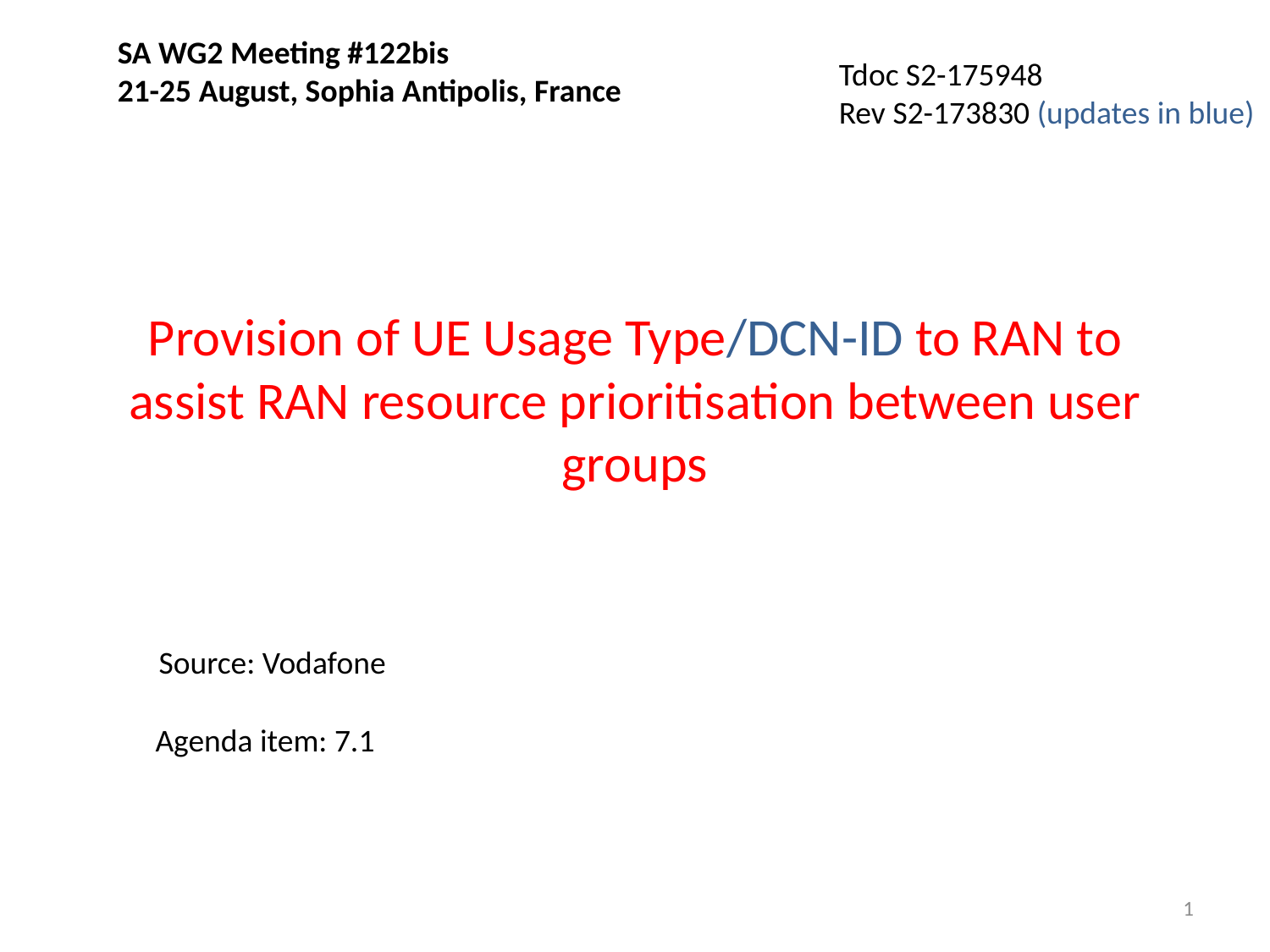

SA WG2 Meeting #122bis
21-25 August, Sophia Antipolis, France
Tdoc S2-175948
Rev S2-173830 (updates in blue)
# Provision of UE Usage Type/DCN-ID to RAN to assist RAN resource prioritisation between user groups
Source: Vodafone
Agenda item: 7.1
1